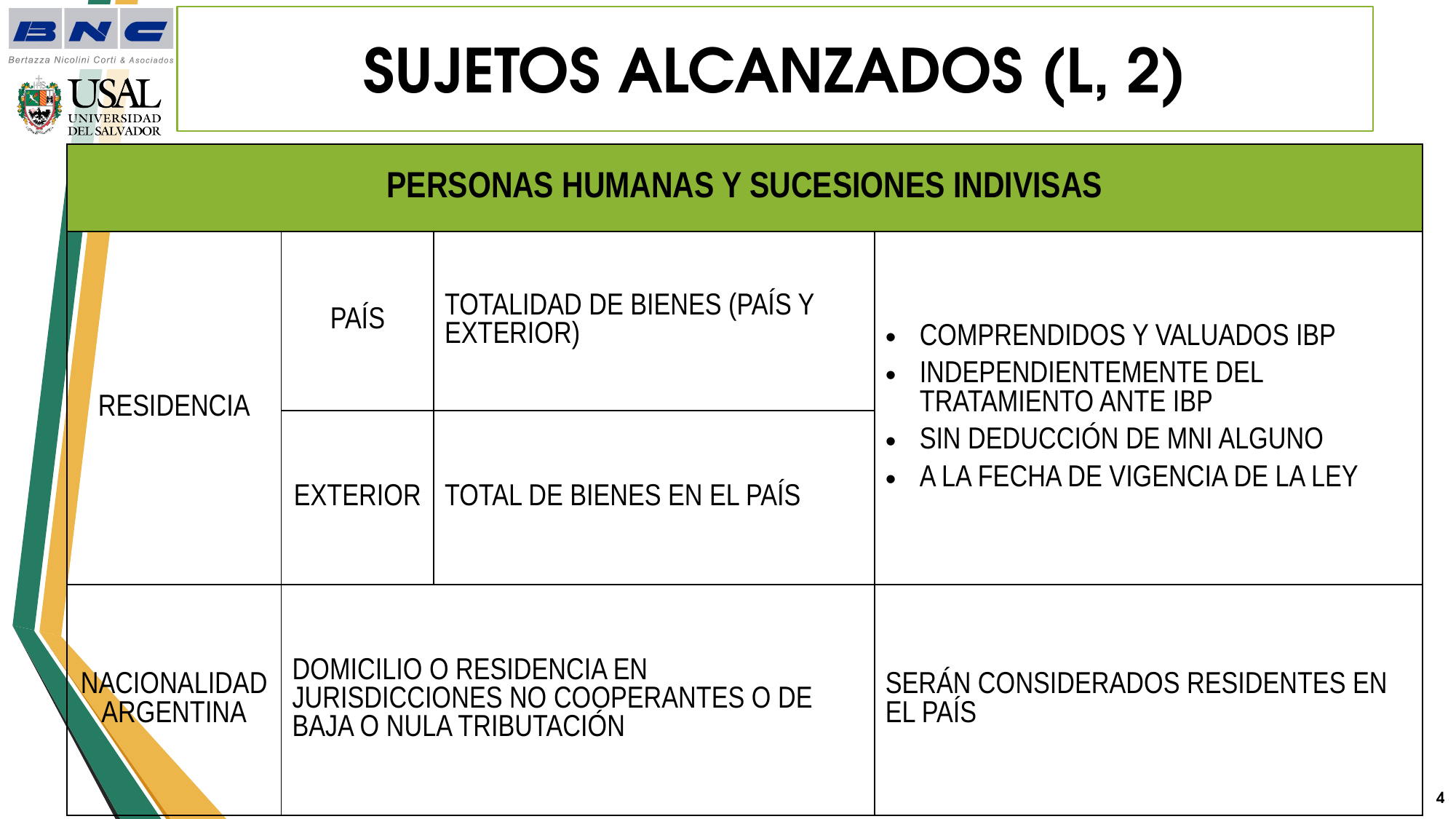

# SUJETOS ALCANZADOS (L, 2)
| PERSONAS HUMANAS Y SUCESIONES INDIVISAS |  |  |  |
| --- | --- | --- | --- |
| RESIDENCIA | PAÍS | TOTALIDAD DE BIENES (PAÍS Y EXTERIOR) | COMPRENDIDOS Y VALUADOS IBP INDEPENDIENTEMENTE DEL TRATAMIENTO ANTE IBP SIN DEDUCCIÓN DE MNI ALGUNO A LA FECHA DE VIGENCIA DE LA LEY |
|  | EXTERIOR | TOTAL DE BIENES EN EL PAÍS |  |
| NACIONALIDAD ARGENTINA | DOMICILIO O RESIDENCIA EN JURISDICCIONES NO COOPERANTES O DE BAJA O NULA TRIBUTACIÓN |  | SERÁN CONSIDERADOS RESIDENTES EN EL PAÍS |
4